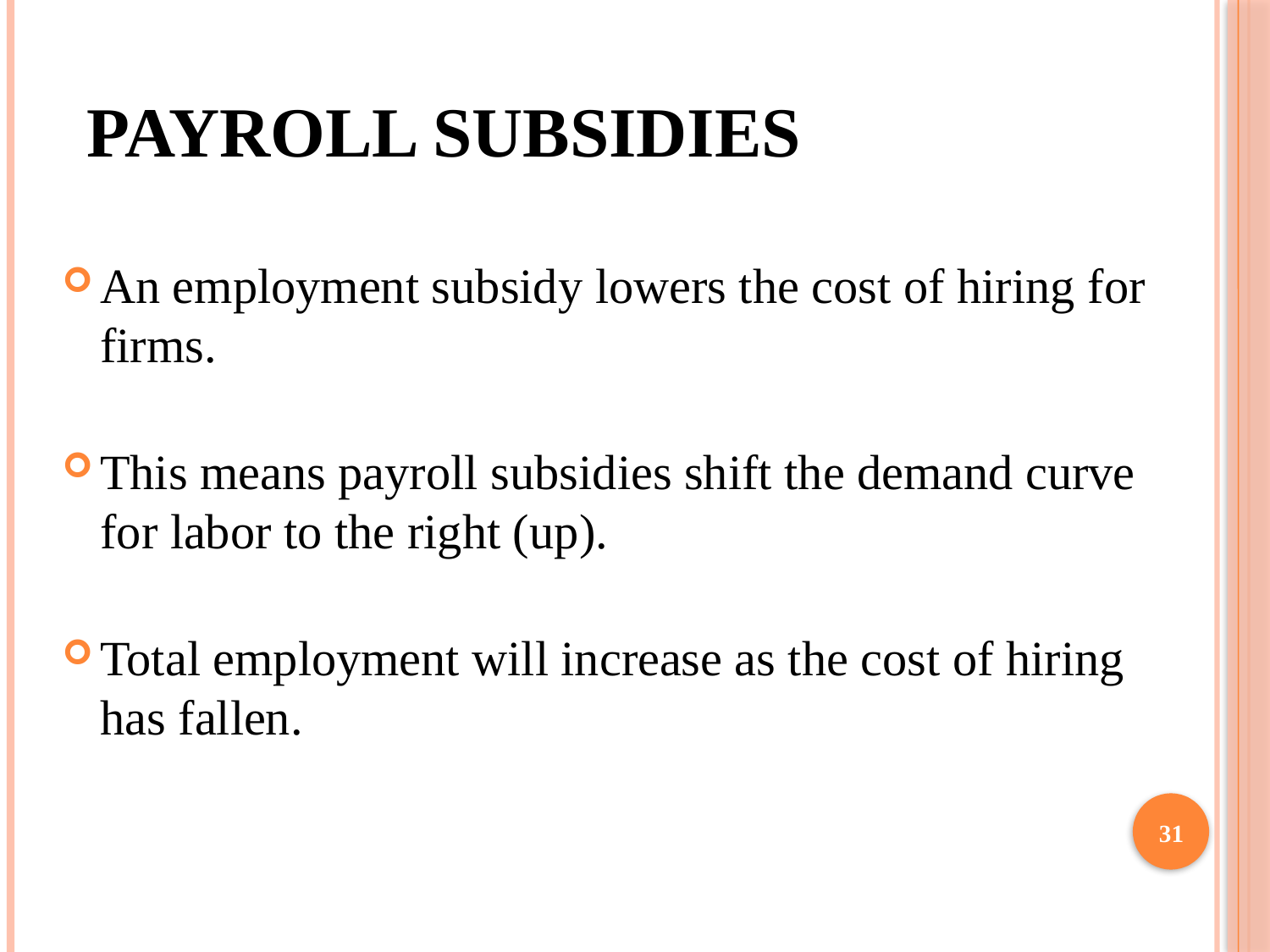

# Payroll Subsidies
An employment subsidy lowers the cost of hiring for firms.

This means payroll subsidies shift the demand curve for labor to the right (up).

Total employment will increase as the cost of hiring has fallen.
31